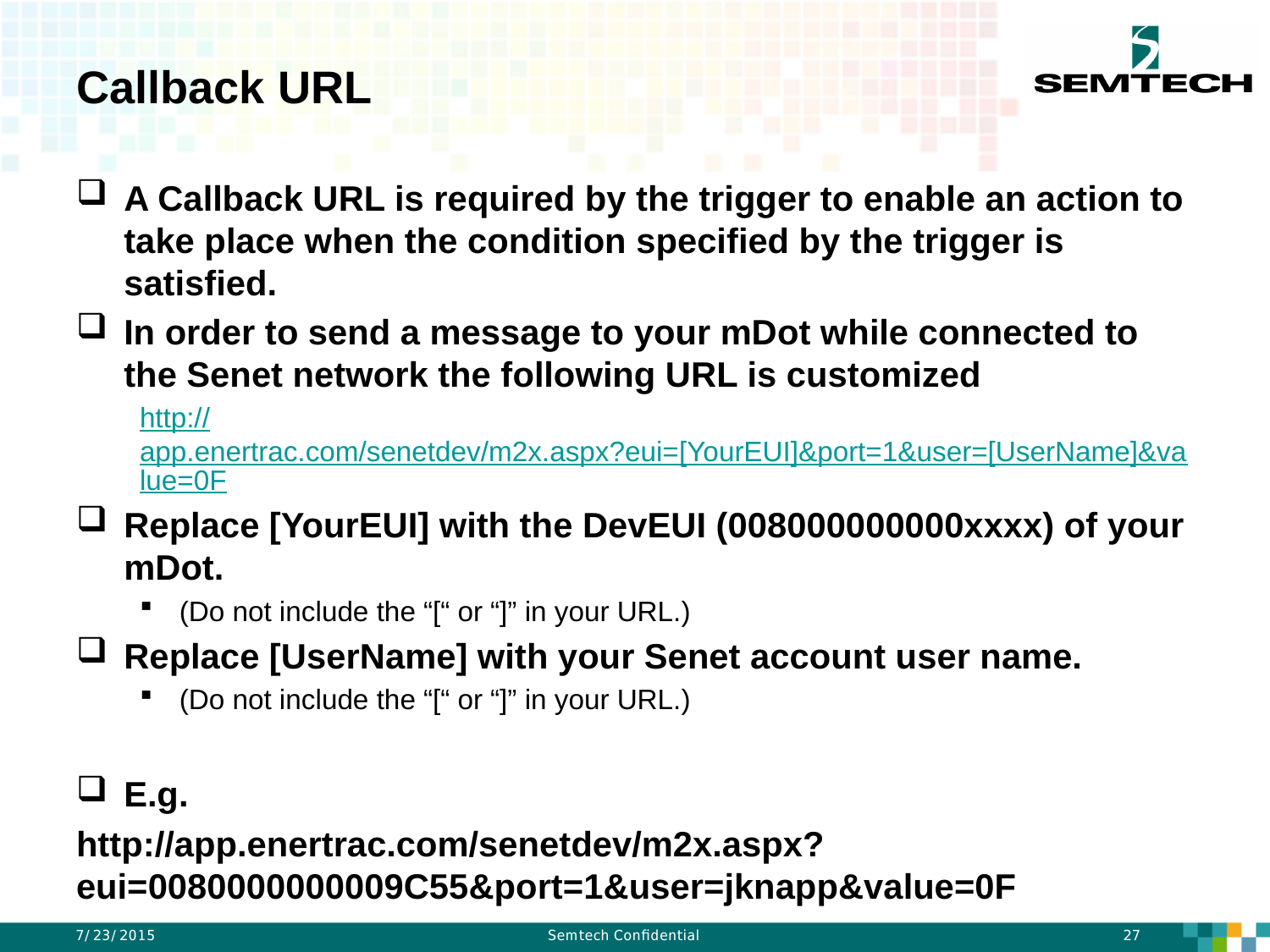

# Callback URL
A Callback URL is required by the trigger to enable an action to take place when the condition specified by the trigger is satisfied.
In order to send a message to your mDot while connected to the Senet network the following URL is customized
http://app.enertrac.com/senetdev/m2x.aspx?eui=[YourEUI]&port=1&user=[UserName]&value=0F
Replace [YourEUI] with the DevEUI (008000000000xxxx) of your mDot.
(Do not include the “[“ or “]” in your URL.)
Replace [UserName] with your Senet account user name.
(Do not include the “[“ or “]” in your URL.)

E.g.
http://app.enertrac.com/senetdev/m2x.aspx?eui=0080000000009C55&port=1&user=jknapp&value=0F